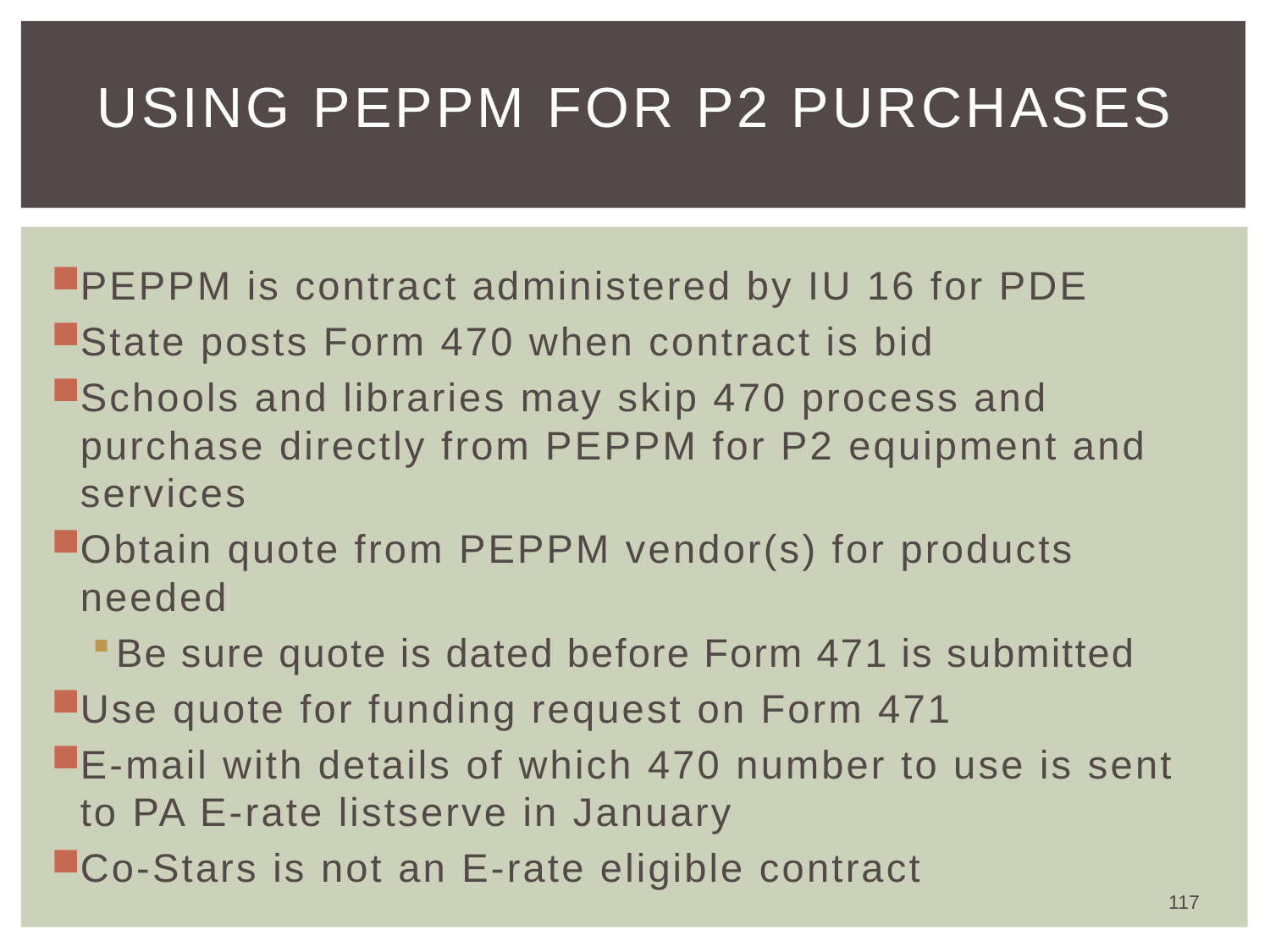

# Using PEPPM for P2 Purchases
PEPPM is contract administered by IU 16 for PDE
State posts Form 470 when contract is bid
Schools and libraries may skip 470 process and purchase directly from PEPPM for P2 equipment and services
Obtain quote from PEPPM vendor(s) for products needed
Be sure quote is dated before Form 471 is submitted
Use quote for funding request on Form 471
E-mail with details of which 470 number to use is sent to PA E-rate listserve in January
Co-Stars is not an E-rate eligible contract

117